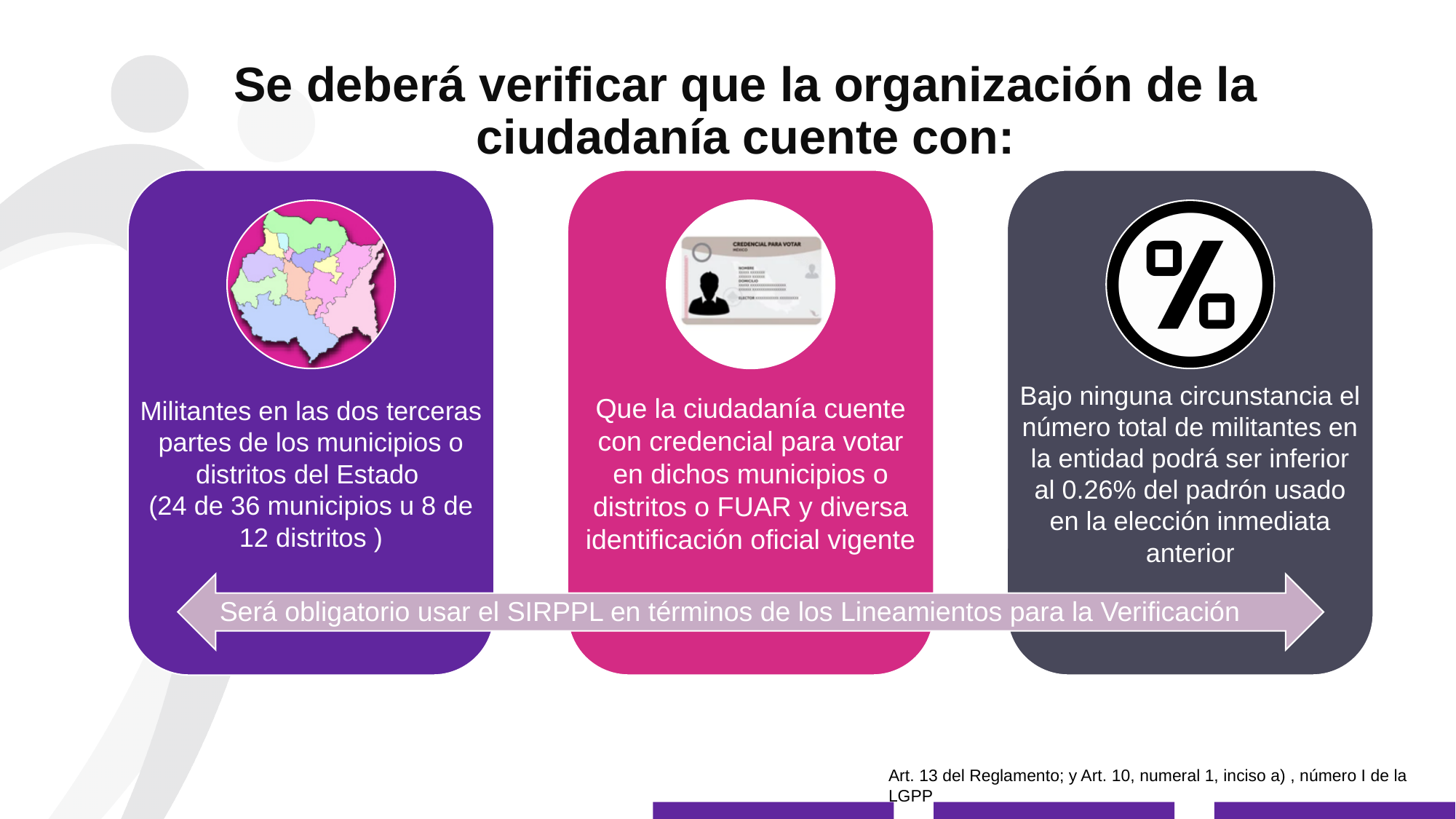

Se deberá verificar que la organización de la ciudadanía cuente con:
Que la ciudadanía cuente con credencial para votar en dichos municipios o distritos o FUAR y diversa identificación oficial vigente
Militantes en las dos terceras partes de los municipios o distritos del Estado
(24 de 36 municipios u 8 de 12 distritos )
Bajo ninguna circunstancia el número total de militantes en la entidad podrá ser inferior al 0.26% del padrón usado en la elección inmediata anterior
Será obligatorio usar el SIRPPL en términos de los Lineamientos para la Verificación
Art. 13 del Reglamento; y Art. 10, numeral 1, inciso a) , número I de la LGPP